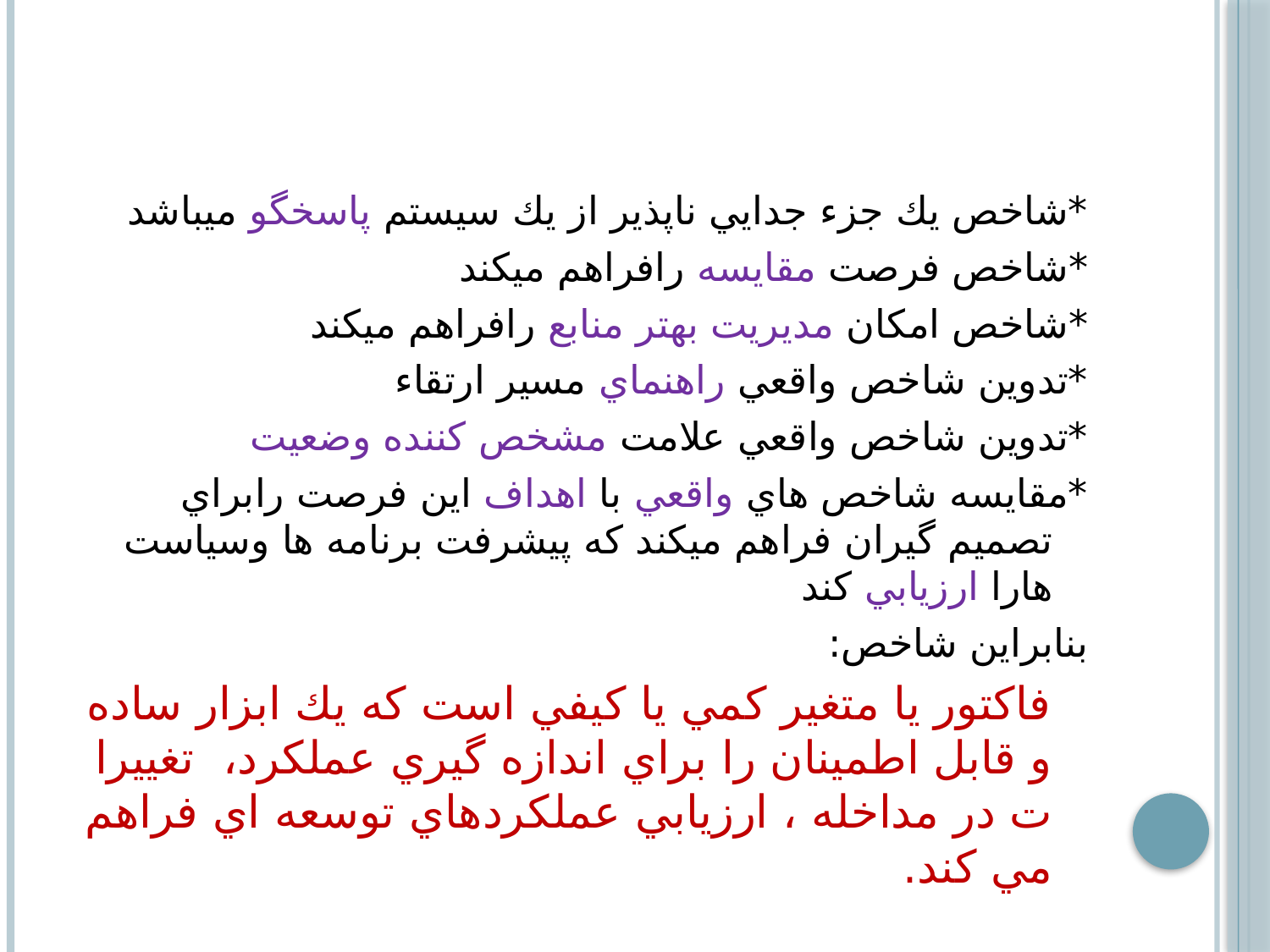

#
*شاخص یك جزء جدایي ناپذیر از یك سیستم پاسخگو میباشد
*شاخص فرصت مقایسه رافراهم میكند
*شاخص امكان مدیریت بهتر منابع رافراهم میكند
*تدوین شاخص واقعي راهنماي مسیر ارتقاء
*تدوین شاخص واقعي علامت مشخص كننده وضعیت
*مقایسه شاخص هاي واقعي با اهداف این فرصت رابراي تصمیم گیران فراهم میكند كه پیشرفت برنامه ها وسیاست هارا ارزیابي كند
بنابراین شاخص:
   فاكتور يا متغير كمي يا كيفي است كه يك ابزار ساده و قابل اطمينان را براي اندازه گيري عملكرد،  تغييرا ت در مداخله ، ارزيابي عملكردهاي توسعه اي فراهم مي كند.